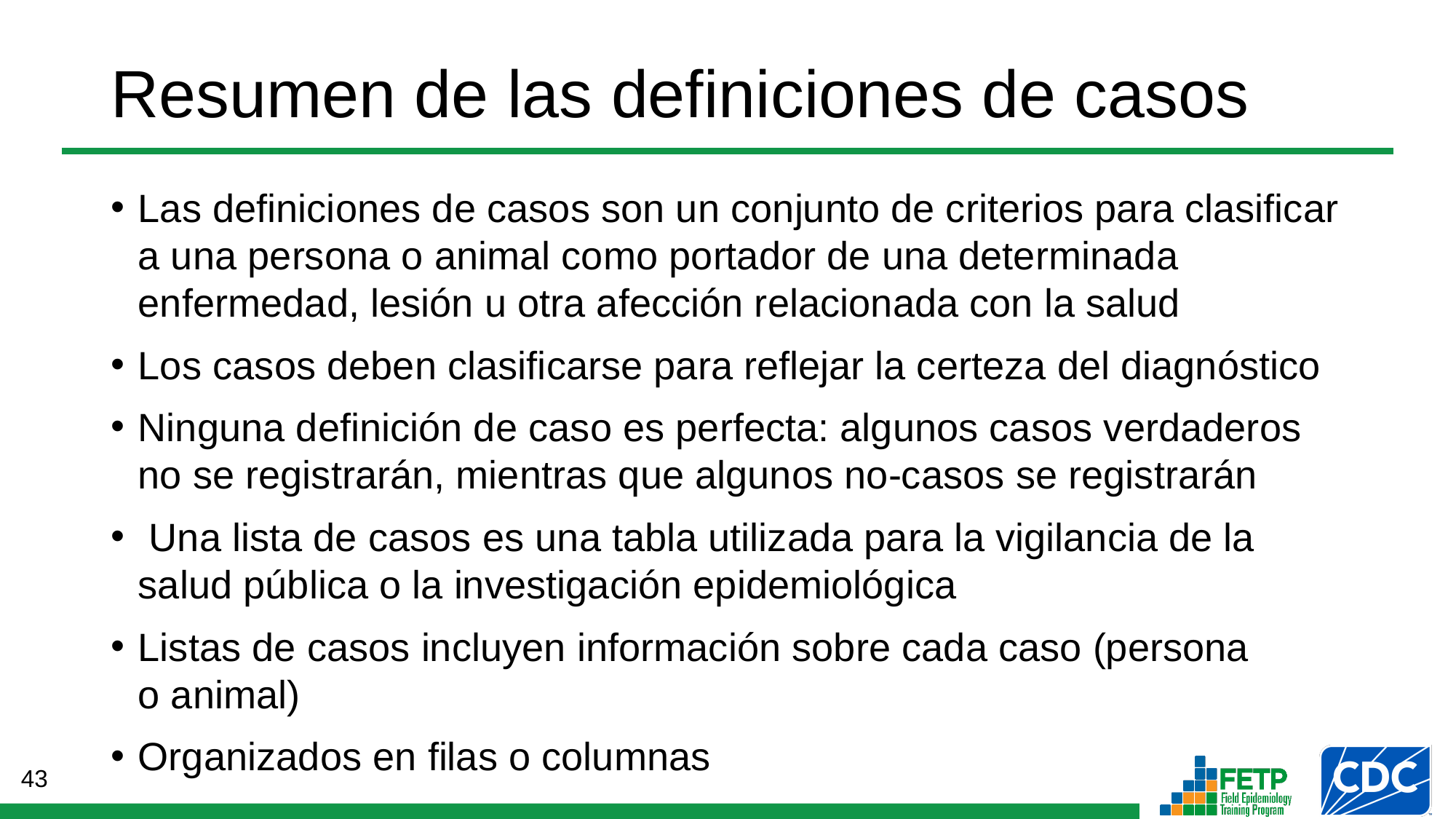

# Resumen de las definiciones de casos
Las definiciones de casos son un conjunto de criterios para clasificar a una persona o animal como portador de una determinada enfermedad, lesión u otra afección relacionada con la salud
Los casos deben clasificarse para reflejar la certeza del diagnóstico
Ninguna definición de caso es perfecta: algunos casos verdaderos no se registrarán, mientras que algunos no-casos se registrarán
 Una lista de casos es una tabla utilizada para la vigilancia de la salud pública o la investigación epidemiológica
Listas de casos incluyen información sobre cada caso (persona
o animal)
Organizados en filas o columnas